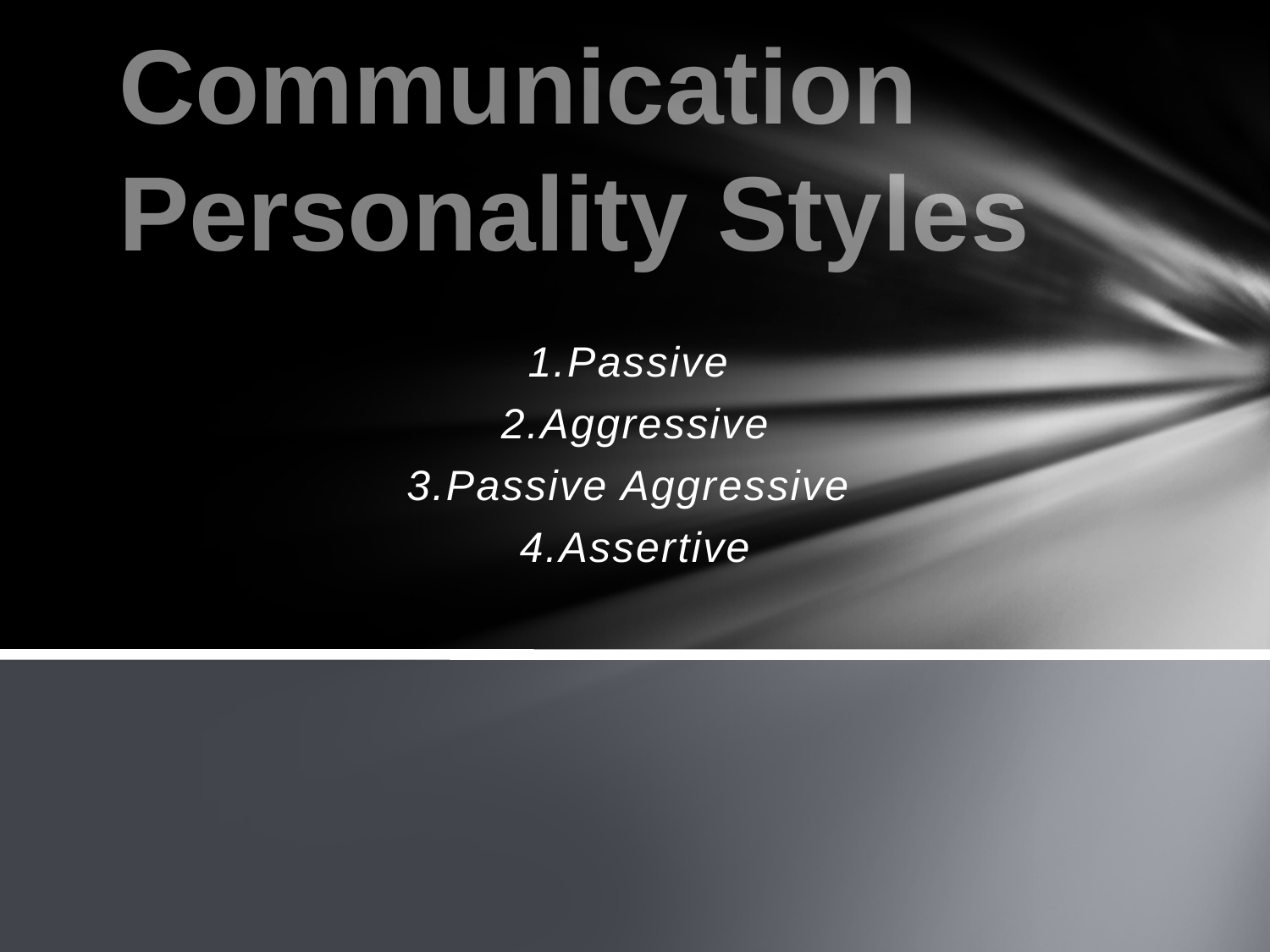

4 Basic Communication Personality Styles
1.Passive
2.Aggressive
3.Passive Aggressive
4.Assertive